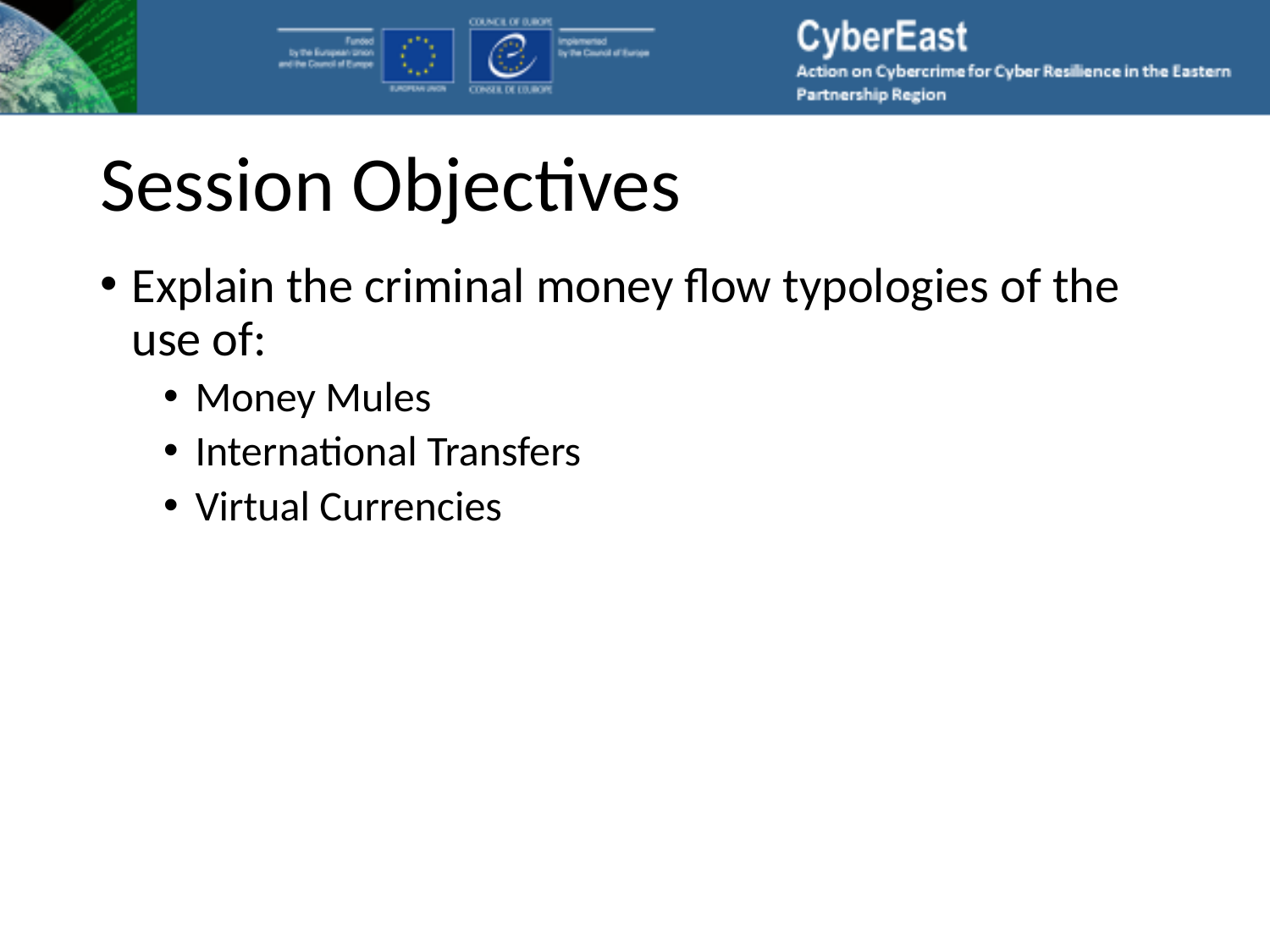

# Session Objectives
Explain the criminal money flow typologies of the use of:
Money Mules
International Transfers
Virtual Currencies